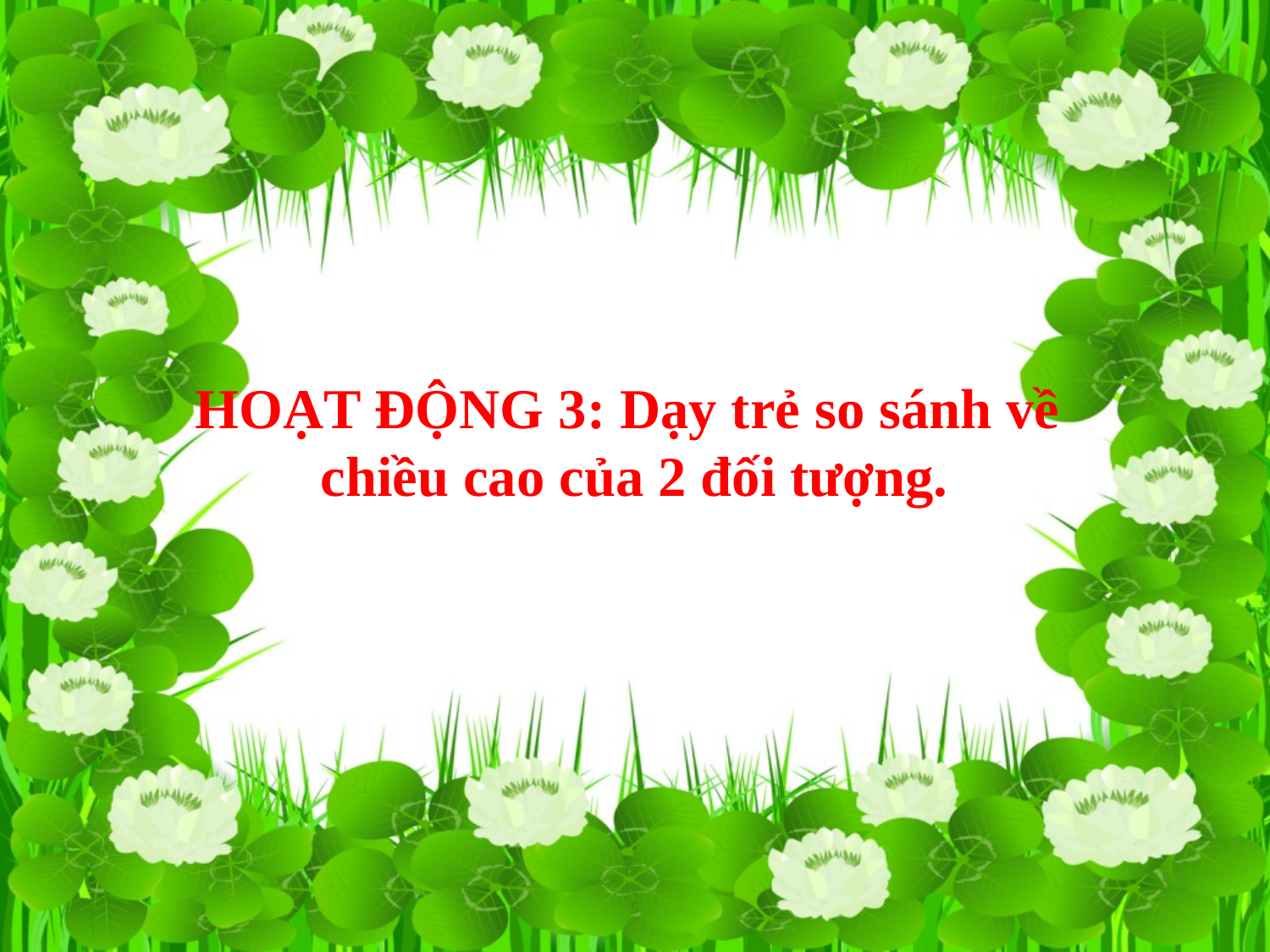

HOẠT ĐỘNG 3: Dạy trẻ so sánh về
chiều cao của 2 đối tượng.